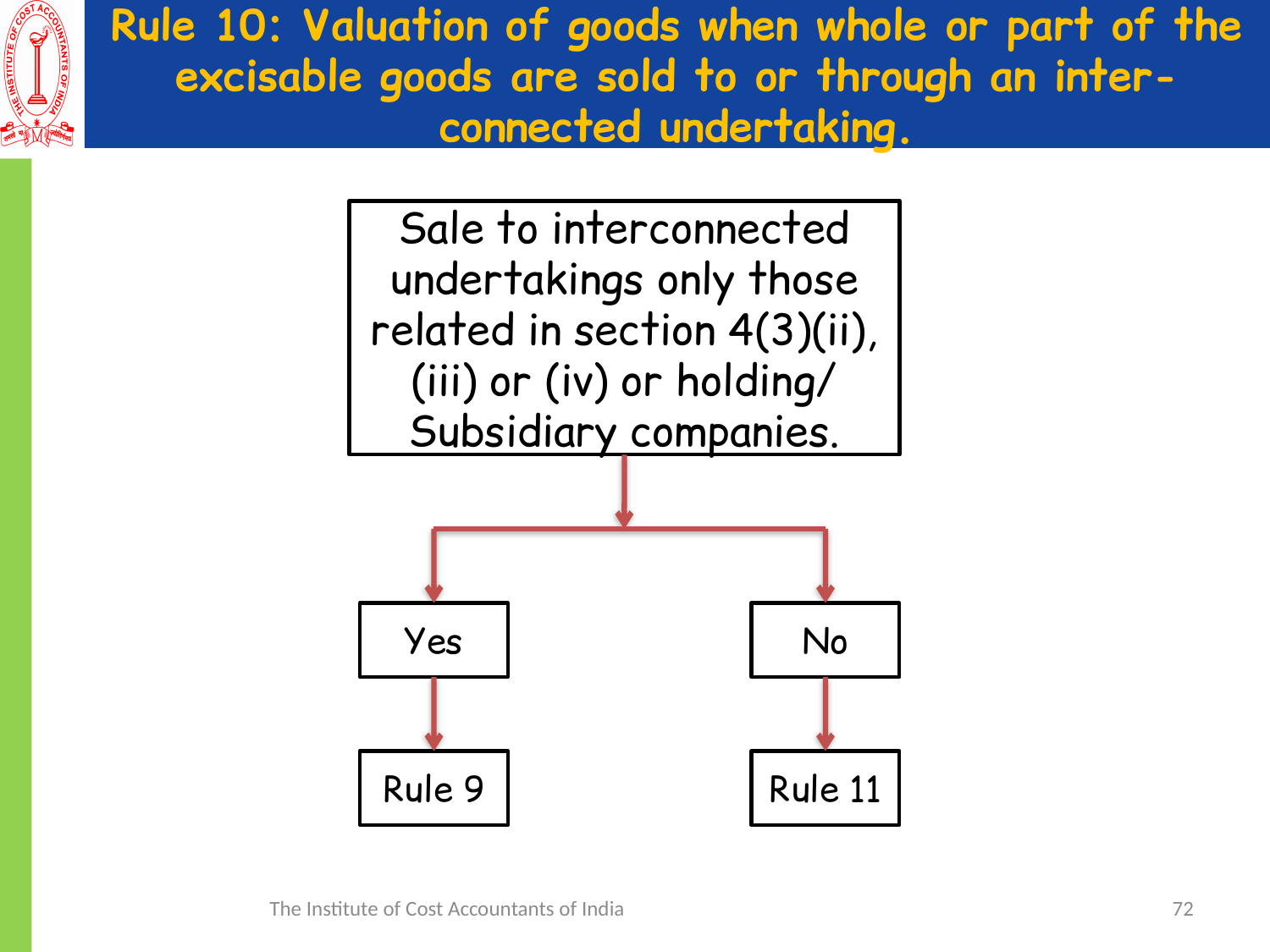

# Rule 10: Valuation of goods when whole or part of the excisable goods are sold to or through an inter-connected undertaking.

Sale to interconnected undertakings only those related in section 4(3)(ii), (iii) or (iv) or holding/ Subsidiary companies.
Yes
No
Rule 9
Rule 11
The Institute of Cost Accountants of India
72